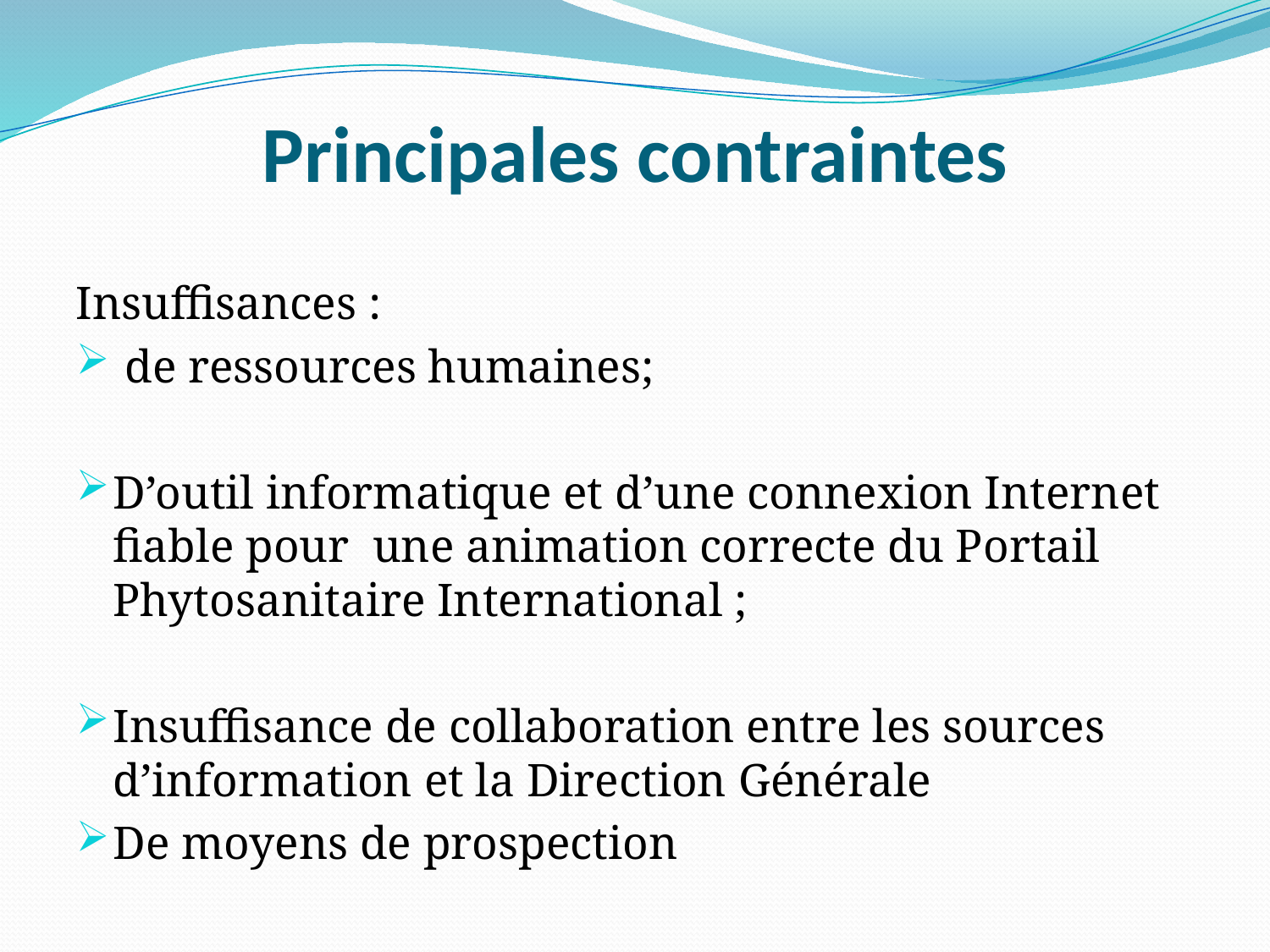

# Principales contraintes
Insuffisances :
 de ressources humaines;

D’outil informatique et d’une connexion Internet fiable pour  une animation correcte du Portail Phytosanitaire International ;

Insuffisance de collaboration entre les sources d’information et la Direction Générale
De moyens de prospection